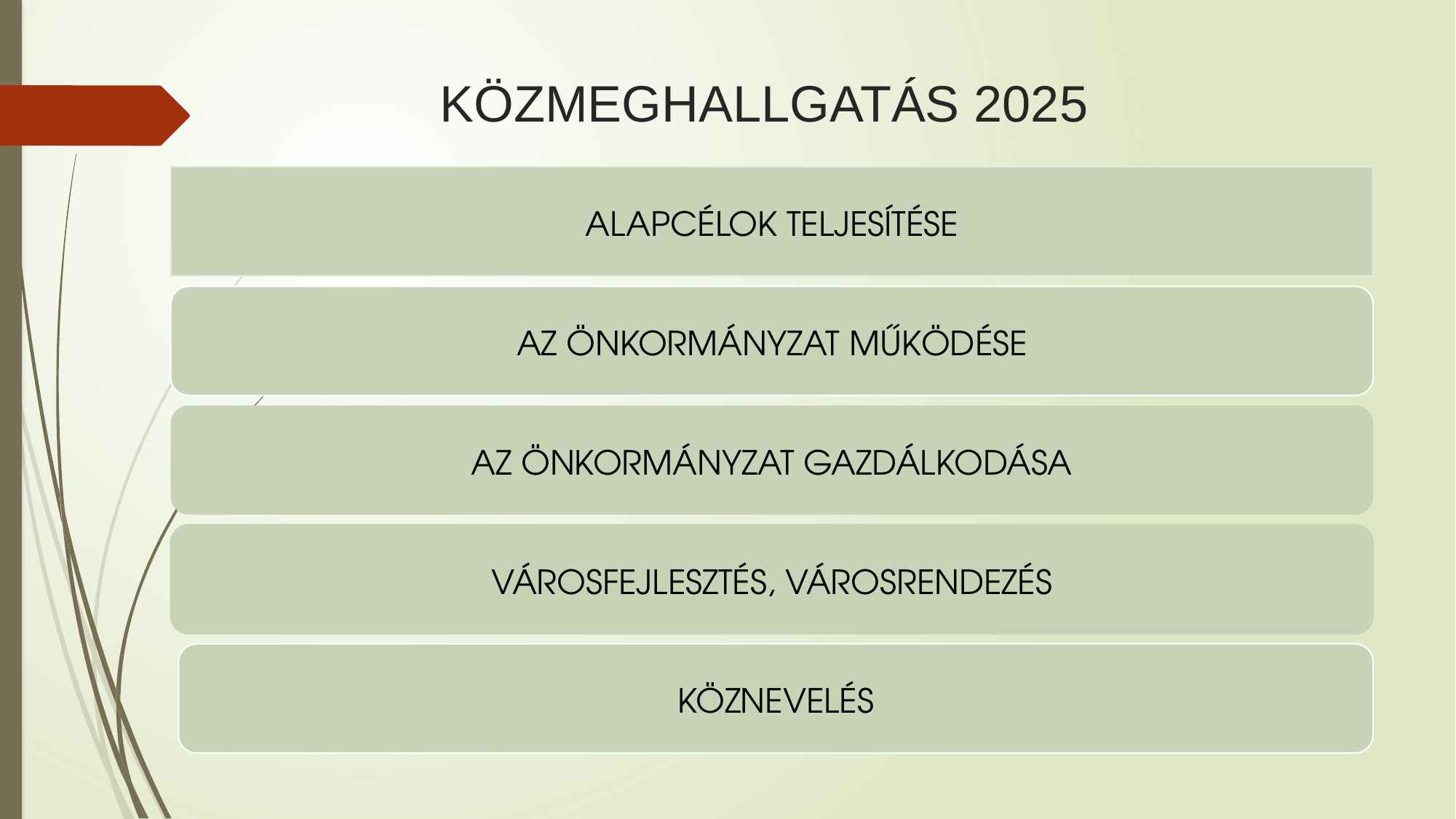

# KÖZMEGHALLGATÁS 2025
ALAPCÉLOK TELJESÍTÉSE
AZ ÖNKORMÁNYZAT MŰKÖDÉSE
AZ ÖNKORMÁNYZAT GAZDÁLKODÁSA
VÁROSFEJLESZTÉS, VÁROSRENDEZÉS
KÖZNEVELÉS